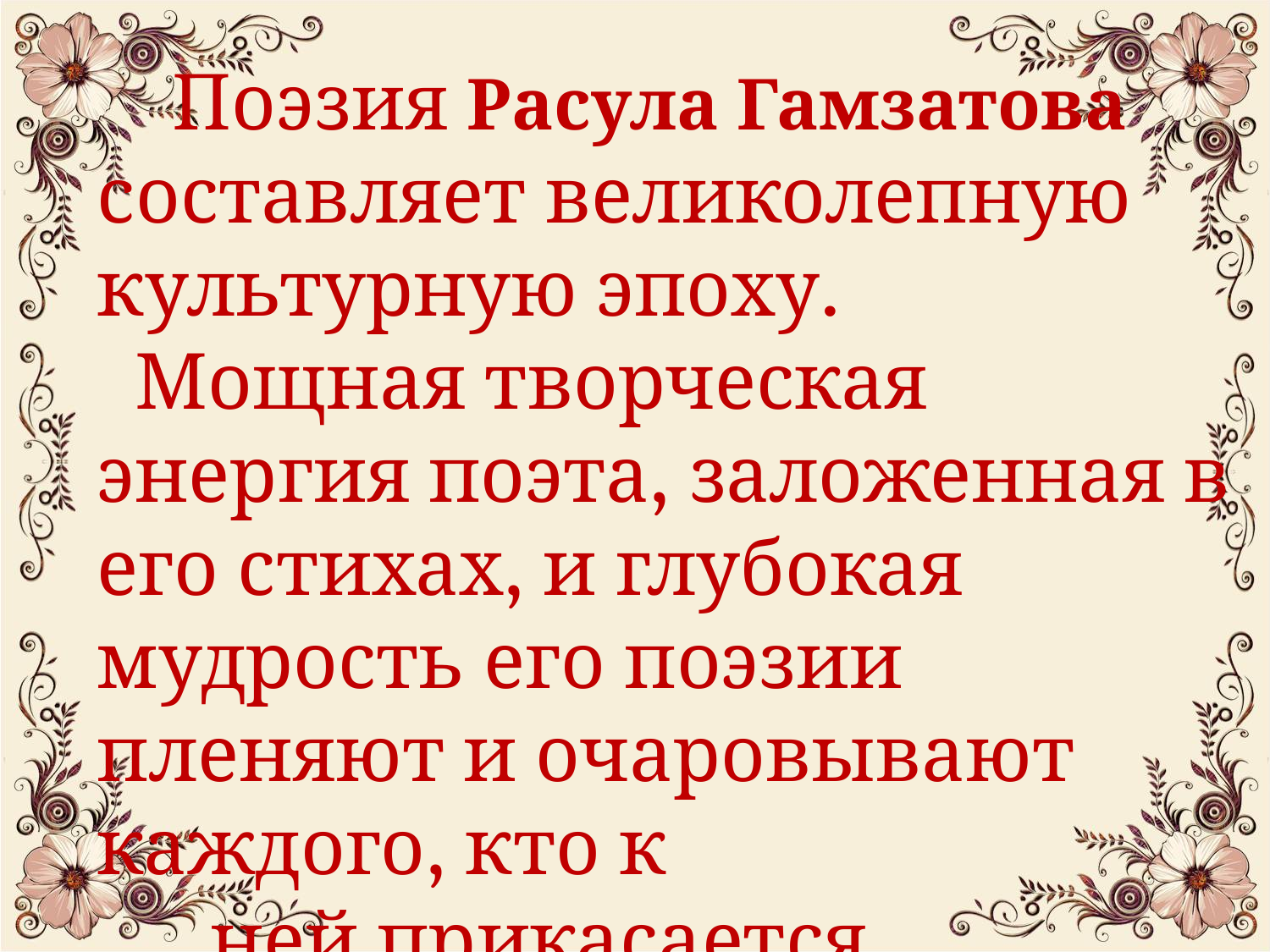

Поэзия Расула Гамзатова составляет великолепную культурную эпоху.
  Мощная творческая энергия поэта, заложенная в его стихах, и глубокая мудрость его поэзии пленяют и очаровывают каждого, кто к
      ней прикасается.